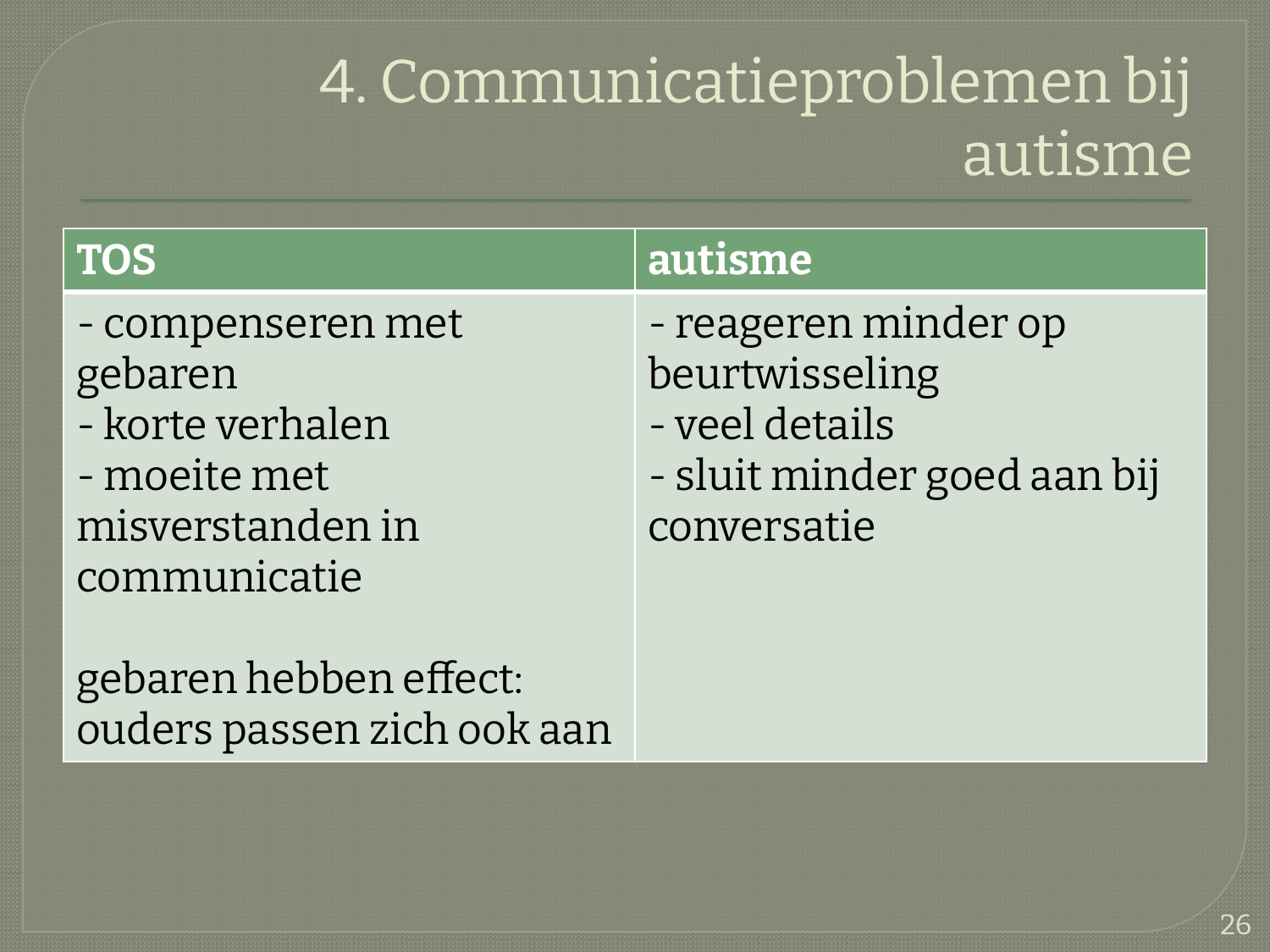

# 4. Communicatieproblemen bij autisme
| TOS | autisme |
| --- | --- |
| - compenseren met gebaren - korte verhalen - moeite met misverstanden in communicatie gebaren hebben effect: ouders passen zich ook aan | - reageren minder op beurtwisseling - veel details - sluit minder goed aan bij conversatie |
26